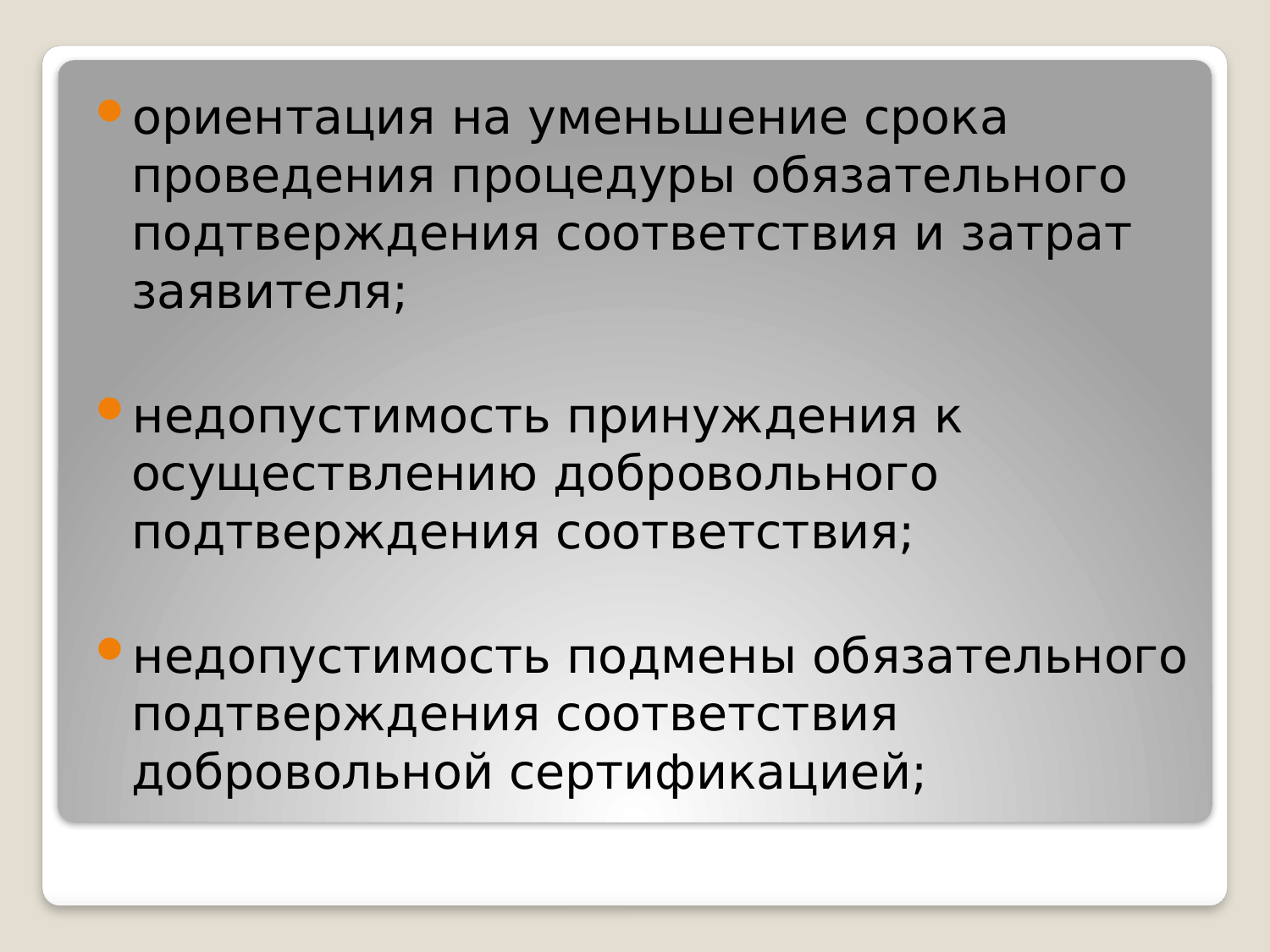

ориентация на уменьшение срока проведения процедуры обязательного подтверждения соответствия и затрат заявителя;

недопустимость принуждения к осуществлению добровольного подтверждения соответствия;

недопустимость подмены обязательного подтверждения соответствия добровольной сертификацией;